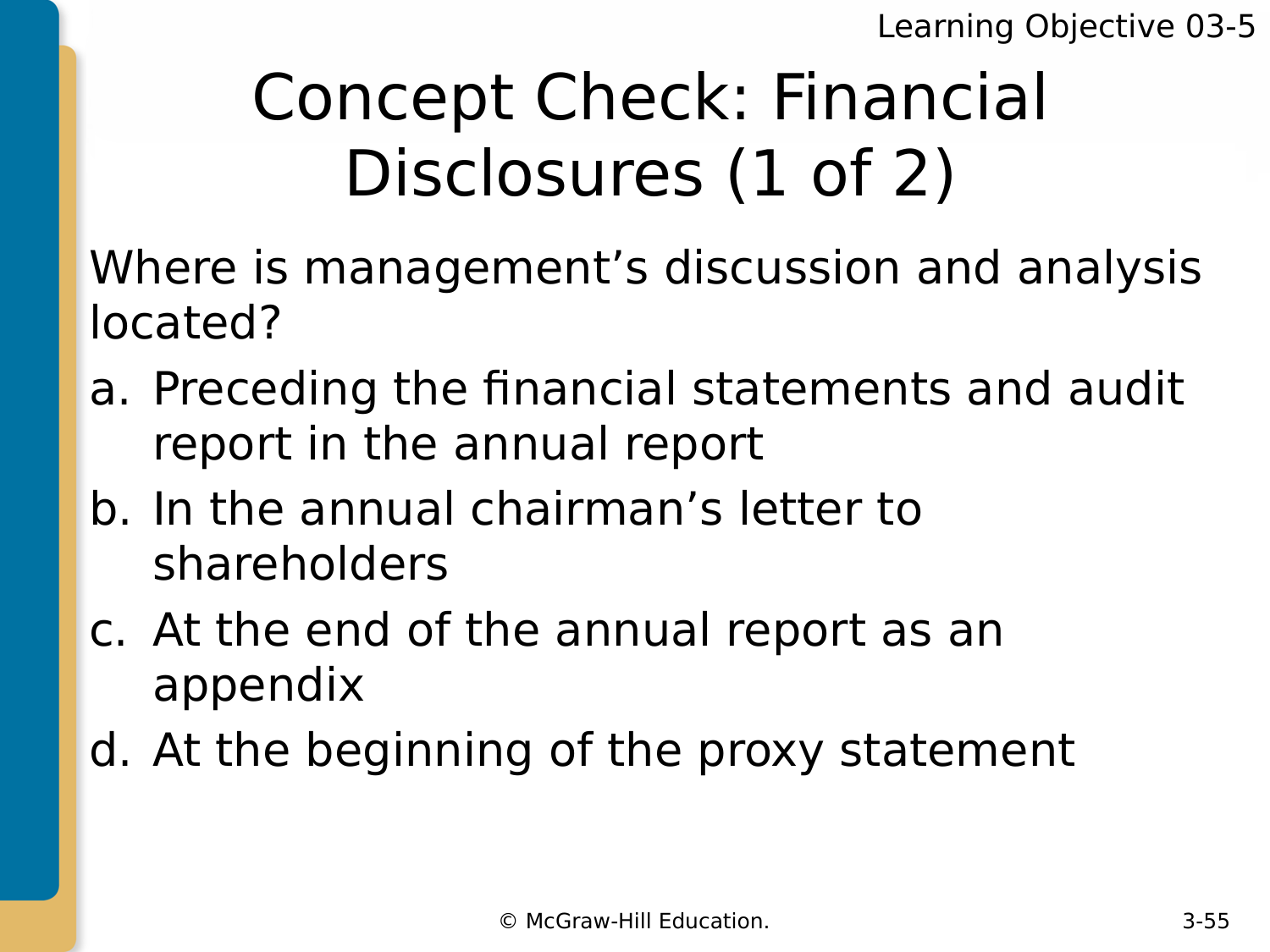

Learning Objective 03-5
# Concept Check: Financial Disclosures (1 of 2)
Where is management’s discussion and analysis located?
Preceding the financial statements and audit report in the annual report
In the annual chairman’s letter to shareholders
At the end of the annual report as an appendix
At the beginning of the proxy statement